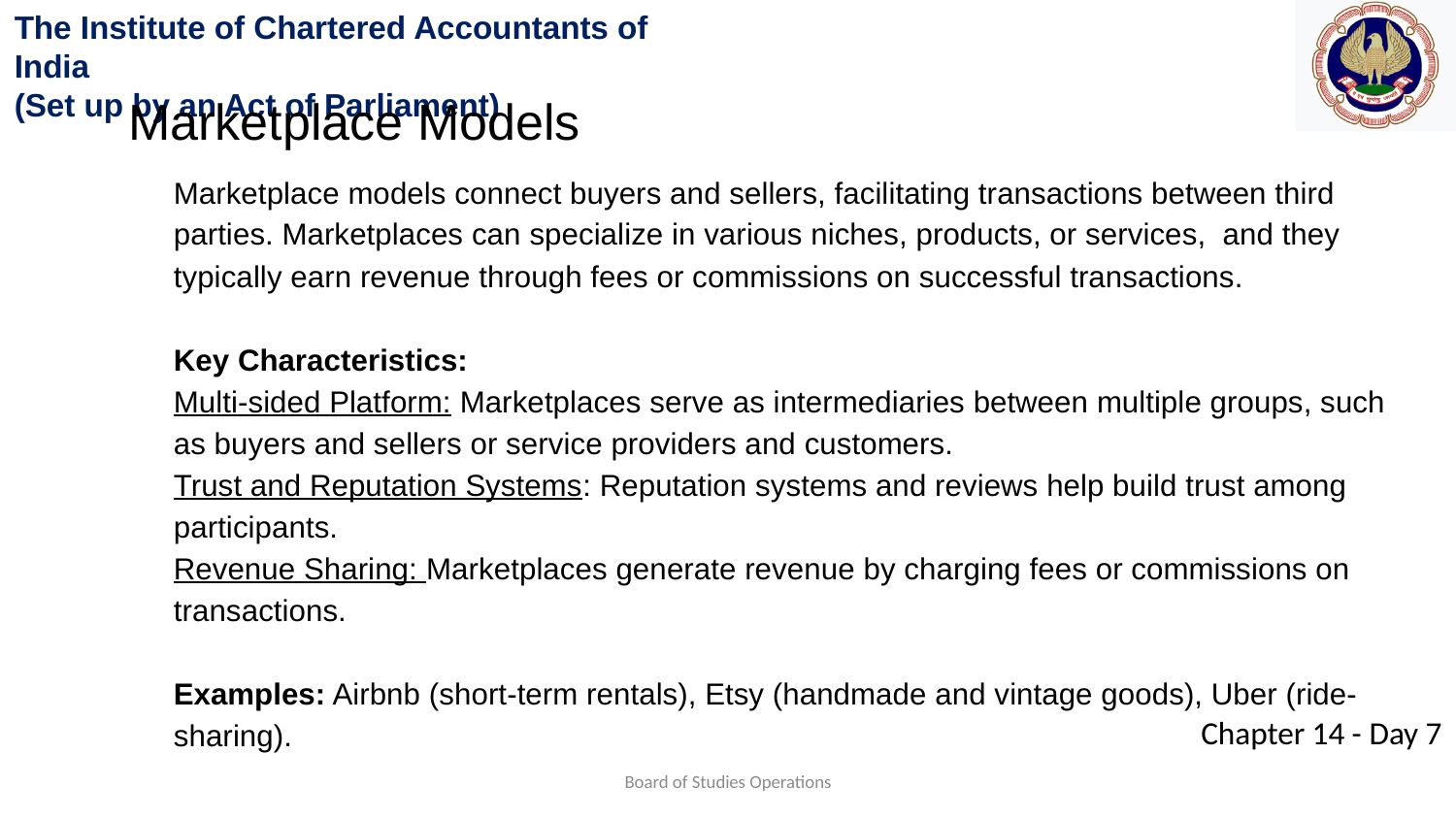

Marketplace Models
Marketplace models connect buyers and sellers, facilitating transactions between third parties. Marketplaces can specialize in various niches, products, or services,  and they typically earn revenue through fees or commissions on successful transactions.

Key Characteristics:
Multi-sided Platform: Marketplaces serve as intermediaries between multiple groups, such as buyers and sellers or service providers and customers.
Trust and Reputation Systems: Reputation systems and reviews help build trust among participants.
Revenue Sharing: Marketplaces generate revenue by charging fees or commissions on transactions.

Examples: Airbnb (short-term rentals), Etsy (handmade and vintage goods), Uber (ride-sharing).
Board of Studies Operations